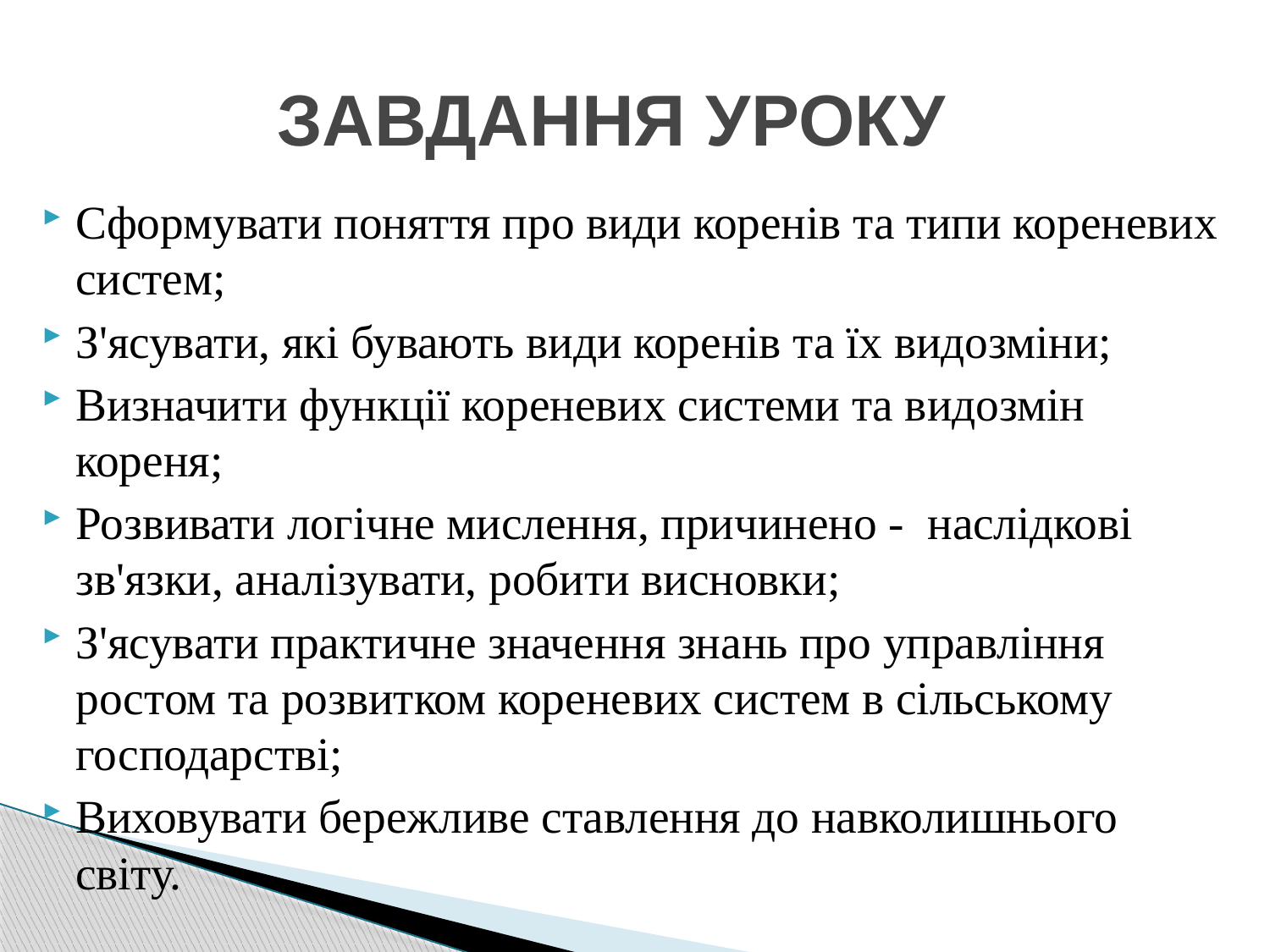

# ЗАВДАННЯ УРОКУ
Сформувати поняття про види коренів та типи кореневих систем;
З'ясувати, які бувають види коренів та їх видозміни;
Визначити функції кореневих системи та видозмін кореня;
Розвивати логічне мислення, причинено -  наслідкові зв'язки, аналізувати, робити висновки;
З'ясувати практичне значення знань про управління ростом та розвитком кореневих систем в сільському господарстві;
Виховувати бережливе ставлення до навколишнього світу.